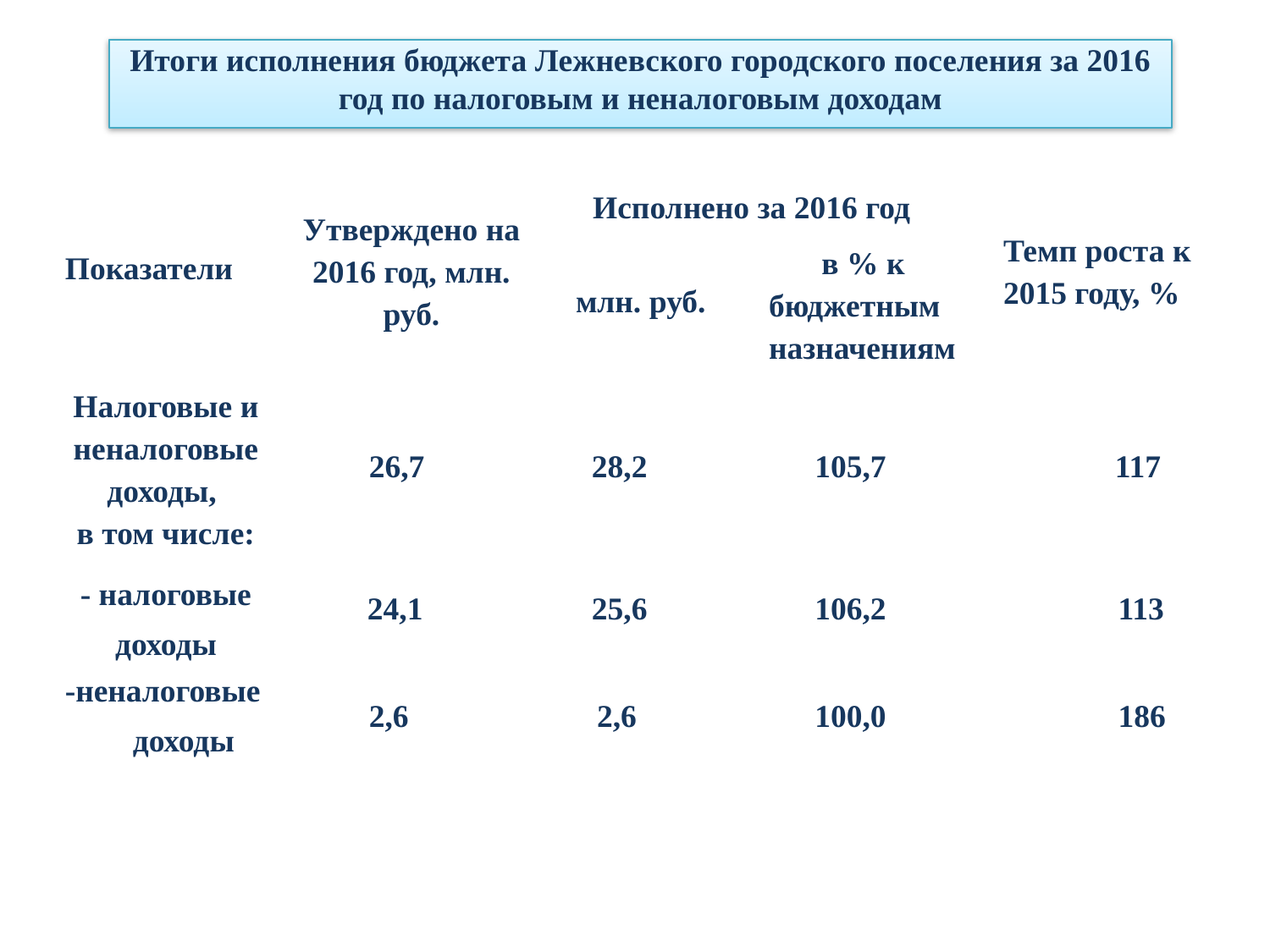

Итоги исполнения бюджета Лежневского городского поселения за 2016 год по налоговым и неналоговым доходам
| Показатели | Утверждено на 2016 год, млн. руб. | Исполнено за 2016 год |  | Темп роста к 2015 году, % |
| --- | --- | --- | --- | --- |
|  |  | млн. руб. | в % к бюджетным назначениям |  |
| Налоговые и неналоговые доходы, в том числе: | 26,7 | 28,2 | 105,7 | 117 |
| - налоговые доходы | 24,1 | 25,6 | 106,2 | 113 |
| -неналоговые доходы | 2,6 | 2,6 | 100,0 | 186 |